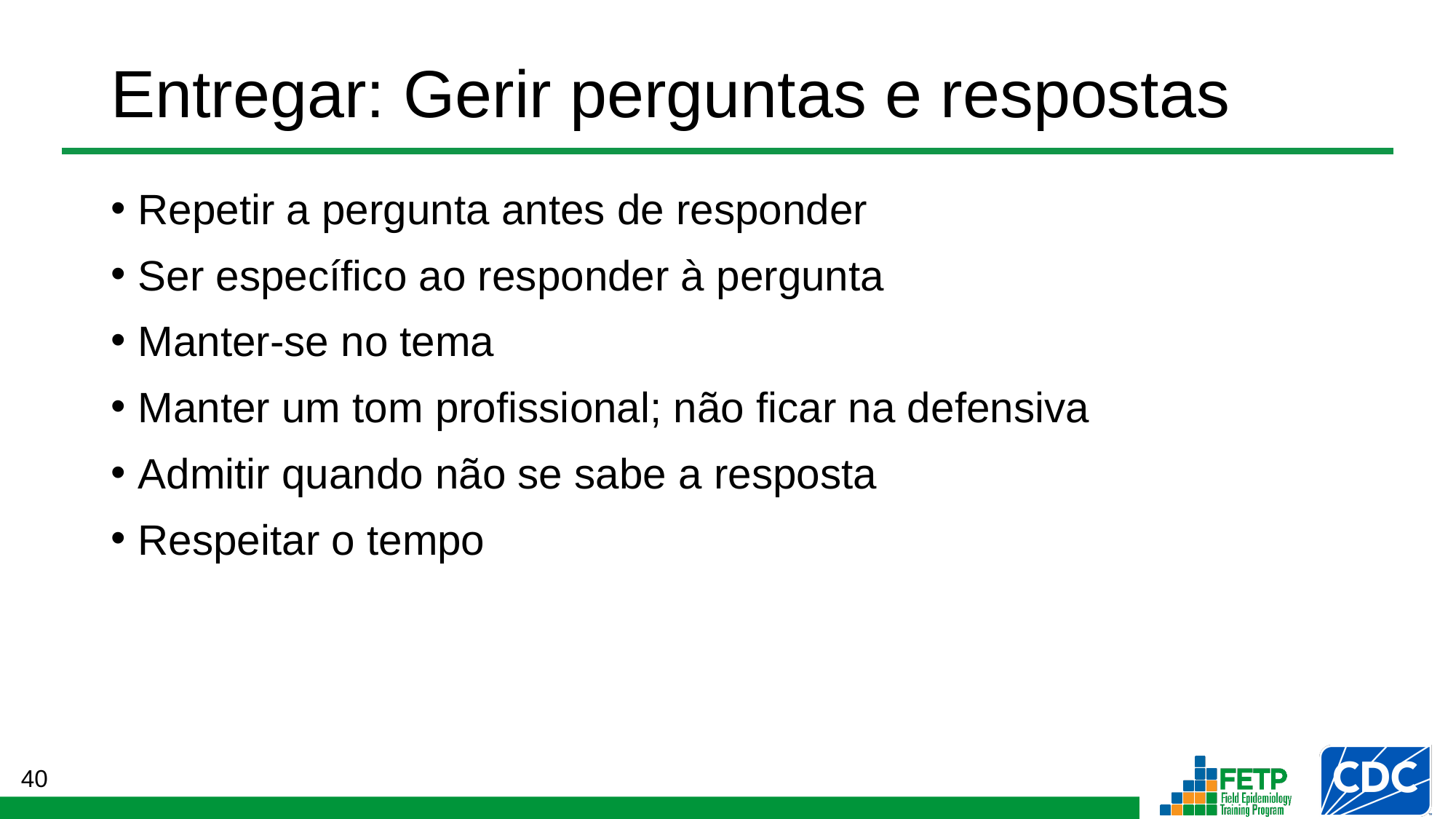

# Entregar: Gerir perguntas e respostas
Repetir a pergunta antes de responder
Ser específico ao responder à pergunta
Manter-se no tema
Manter um tom profissional; não ficar na defensiva
Admitir quando não se sabe a resposta
Respeitar o tempo